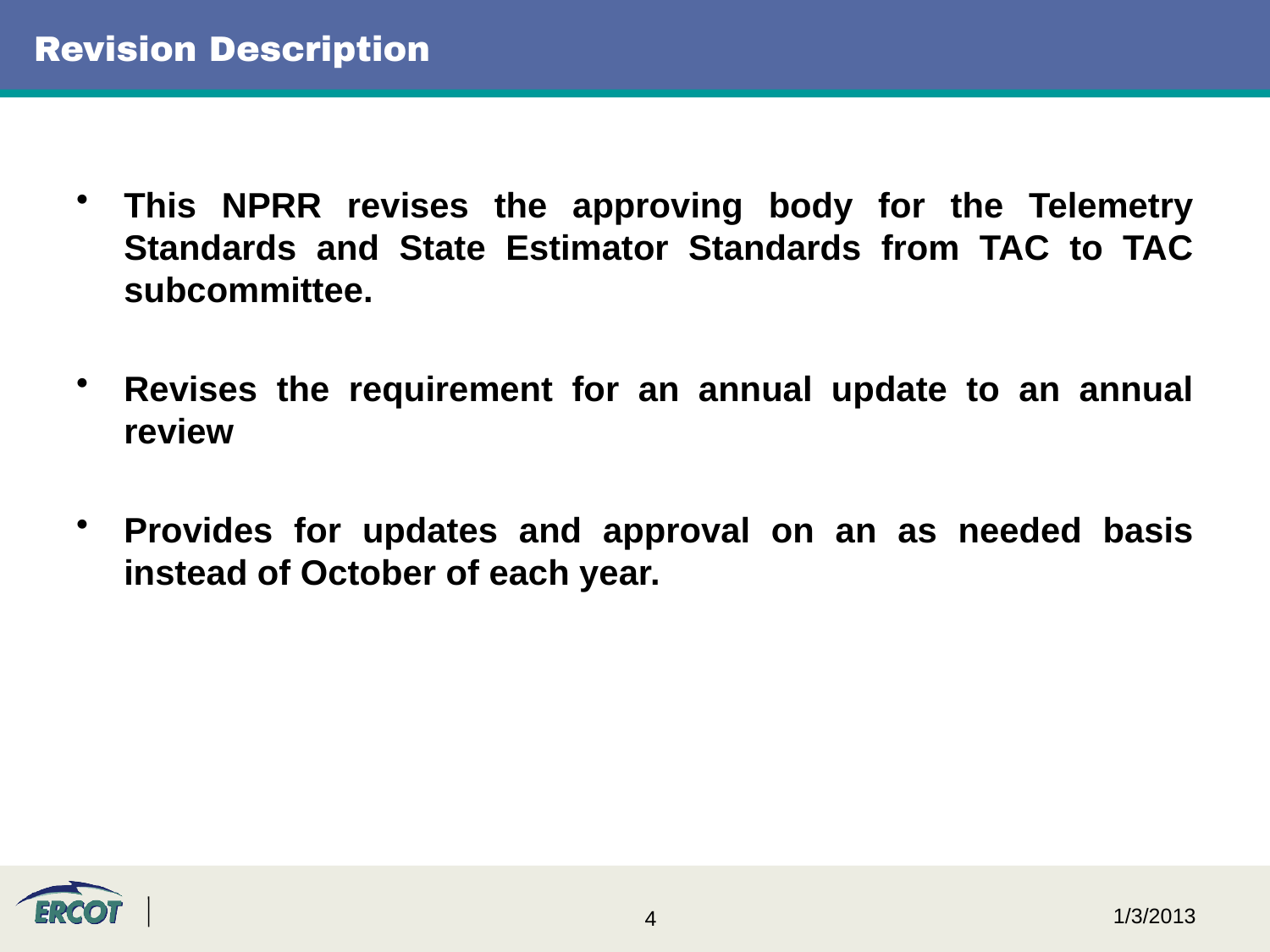

# Revision Description

This NPRR revises the approving body for the Telemetry Standards and State Estimator Standards from TAC to TAC subcommittee.

Revises the requirement for an annual update to an annual review

Provides for updates and approval on an as needed basis instead of October of each year.
1/3/2013